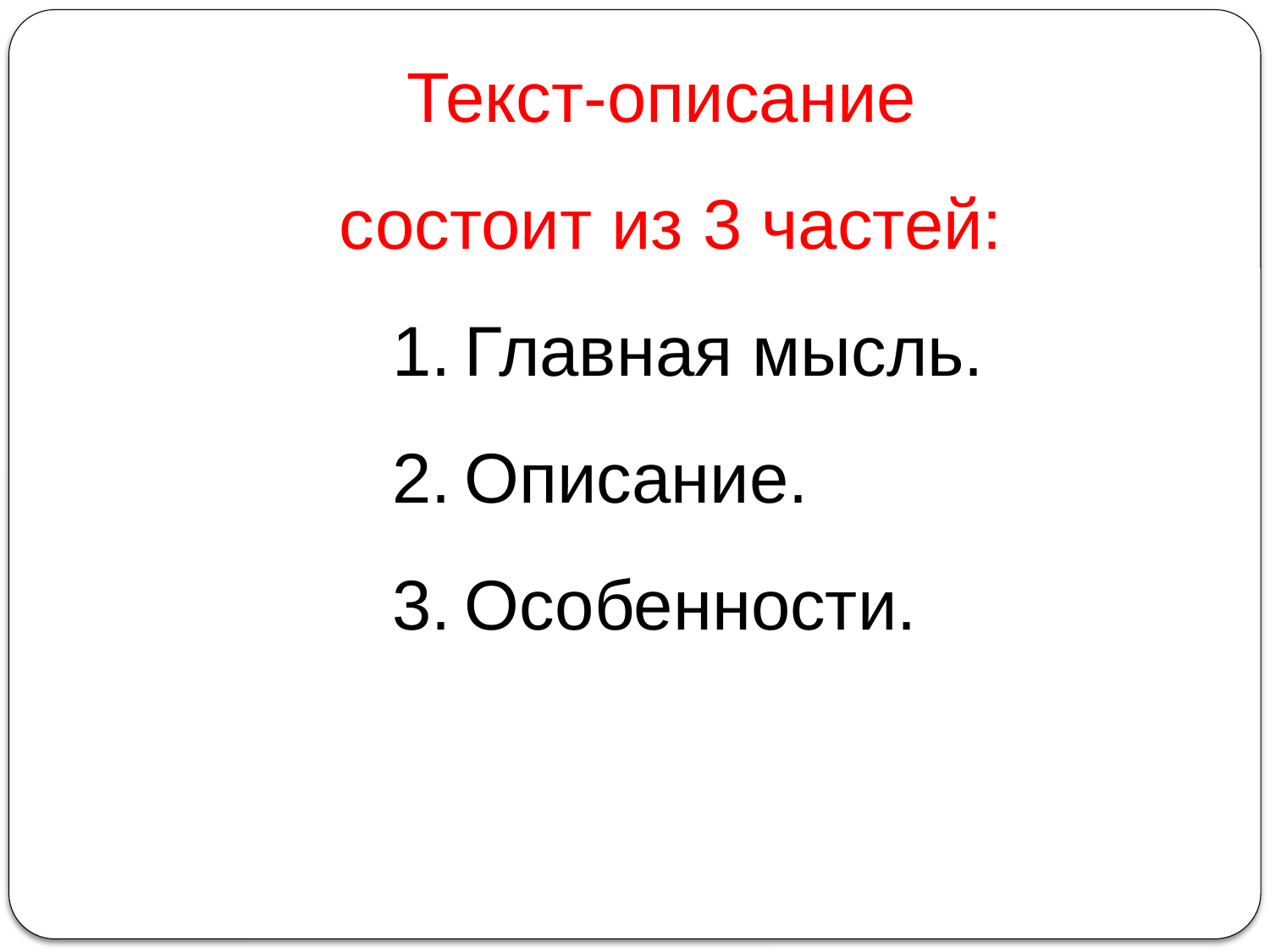

Текст-описание
состоит из 3 частей:
Главная мысль.
Описание.
Особенности.